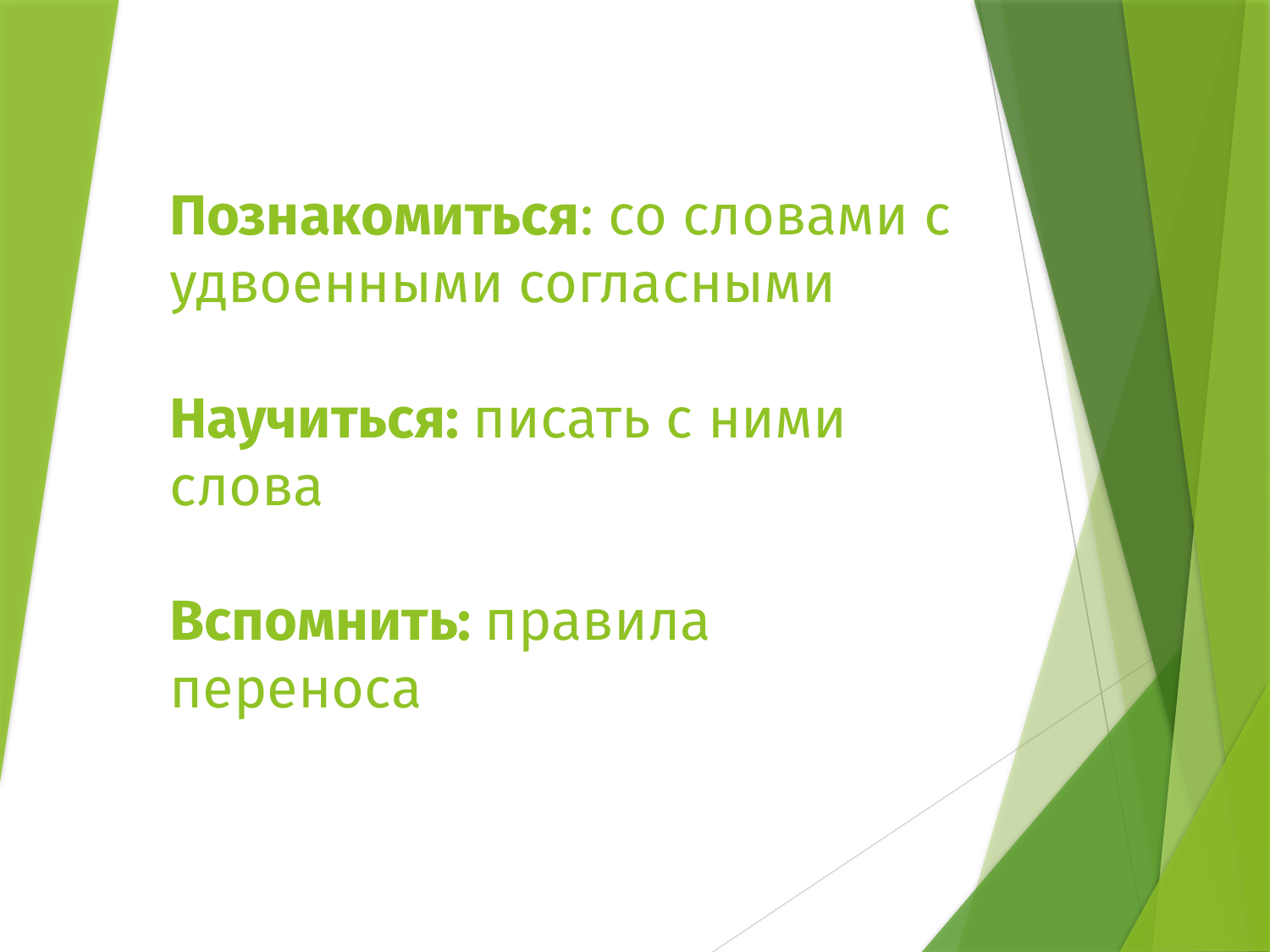

# Познакомиться: со словами с удвоенными согласными Научиться: писать с ними слова Вспомнить: правила переноса